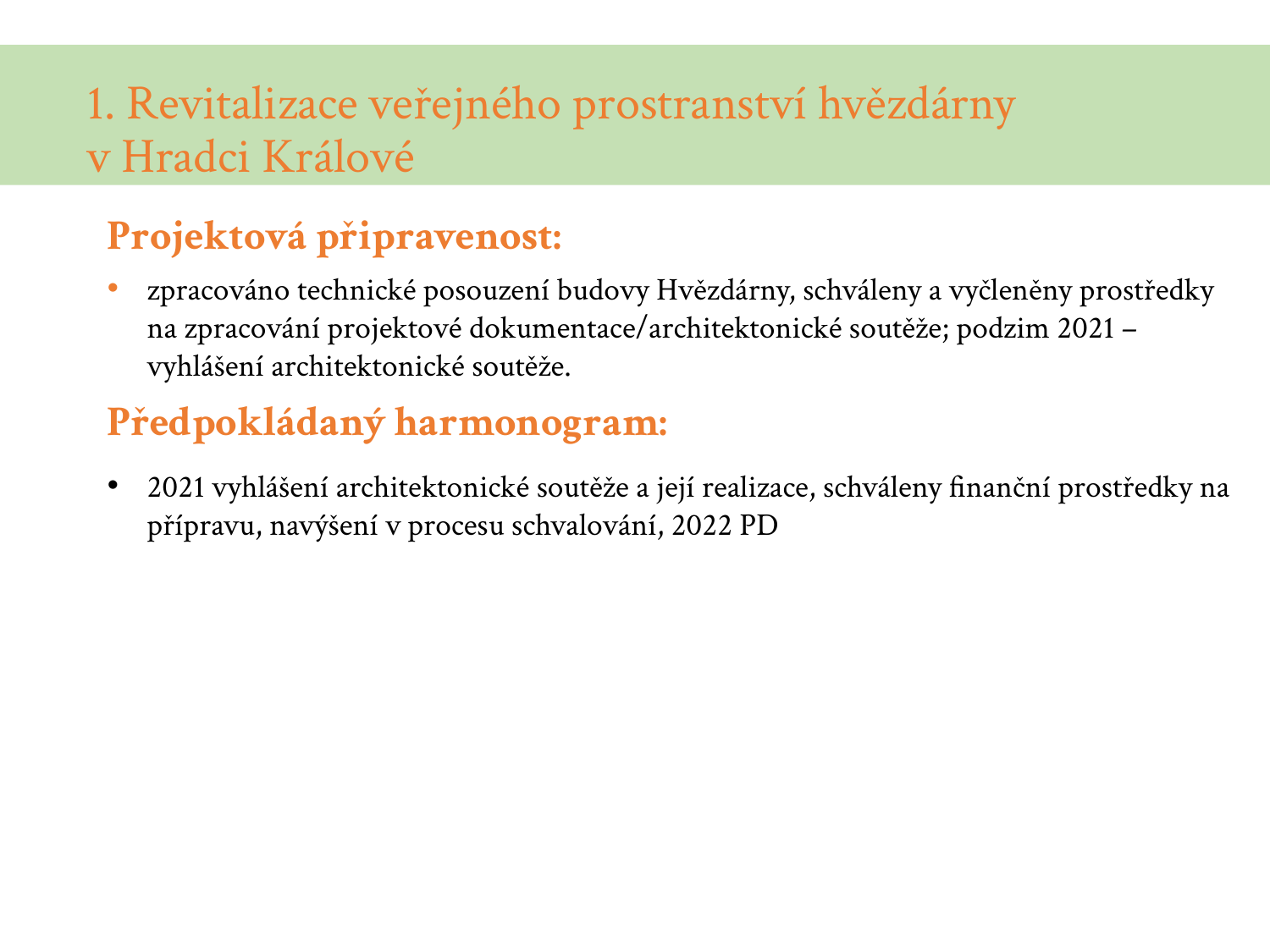

1. Revitalizace veřejného prostranství hvězdárny
v Hradci Králové

Projektová připravenost:
zpracováno technické posouzení budovy Hvězdárny, schváleny a vyčleněny prostředky na zpracování projektové dokumentace/architektonické soutěže; podzim 2021 –vyhlášení architektonické soutěže.
Předpokládaný harmonogram:
2021 vyhlášení architektonické soutěže a její realizace, schváleny finanční prostředky na přípravu, navýšení v procesu schvalování, 2022 PD